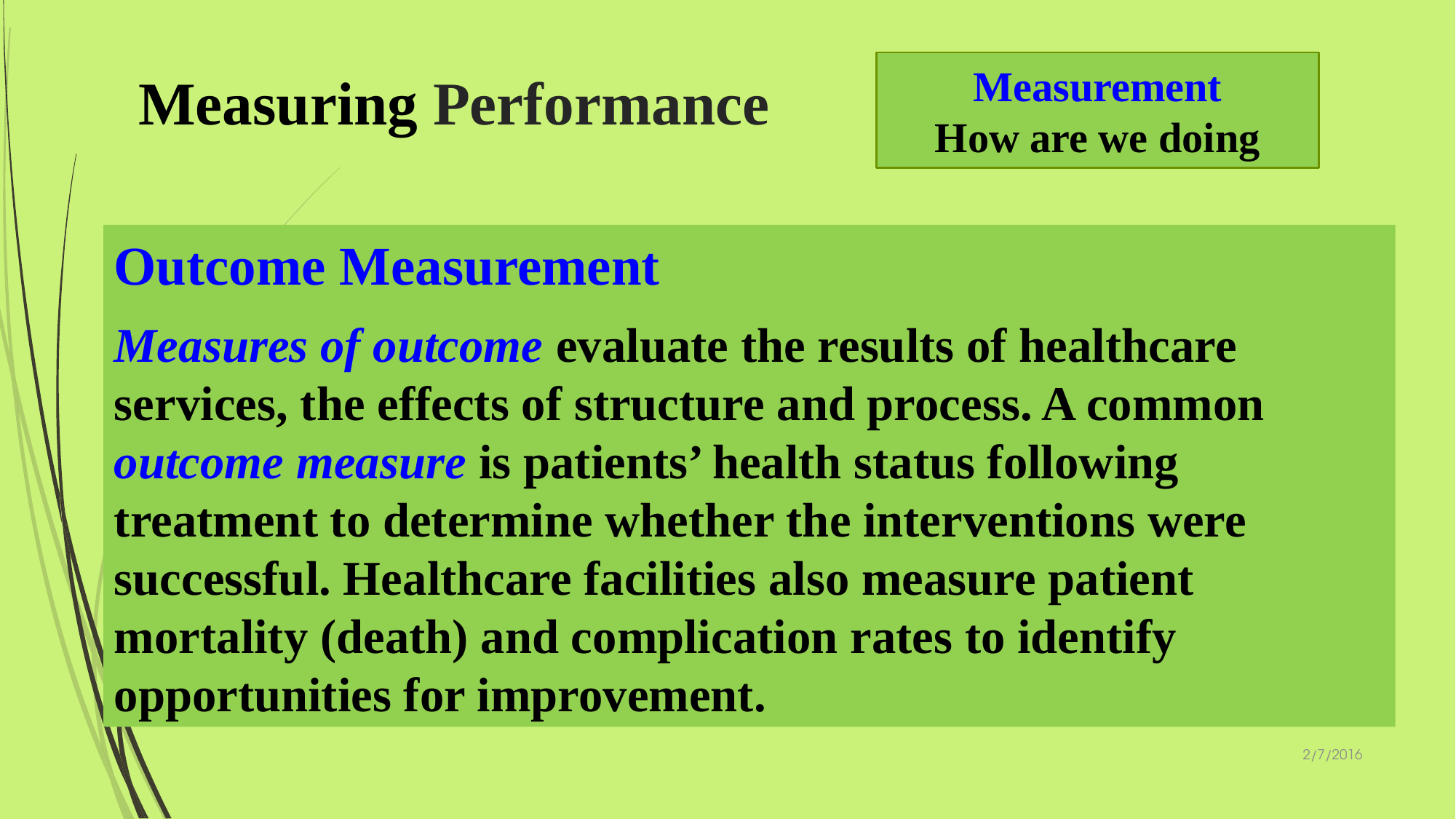

# Measuring Performance
Measurement
How are we doing

Outcome Measurement
Measures of outcome evaluate the results of healthcare services, the effects of structure and process. A common outcome measure is patients’ health status following treatment to determine whether the interventions were successful. Healthcare facilities also measure patient mortality (death) and complication rates to identify opportunities for improvement.
2/7/2016
Mohammed Alnaif Ph.D.